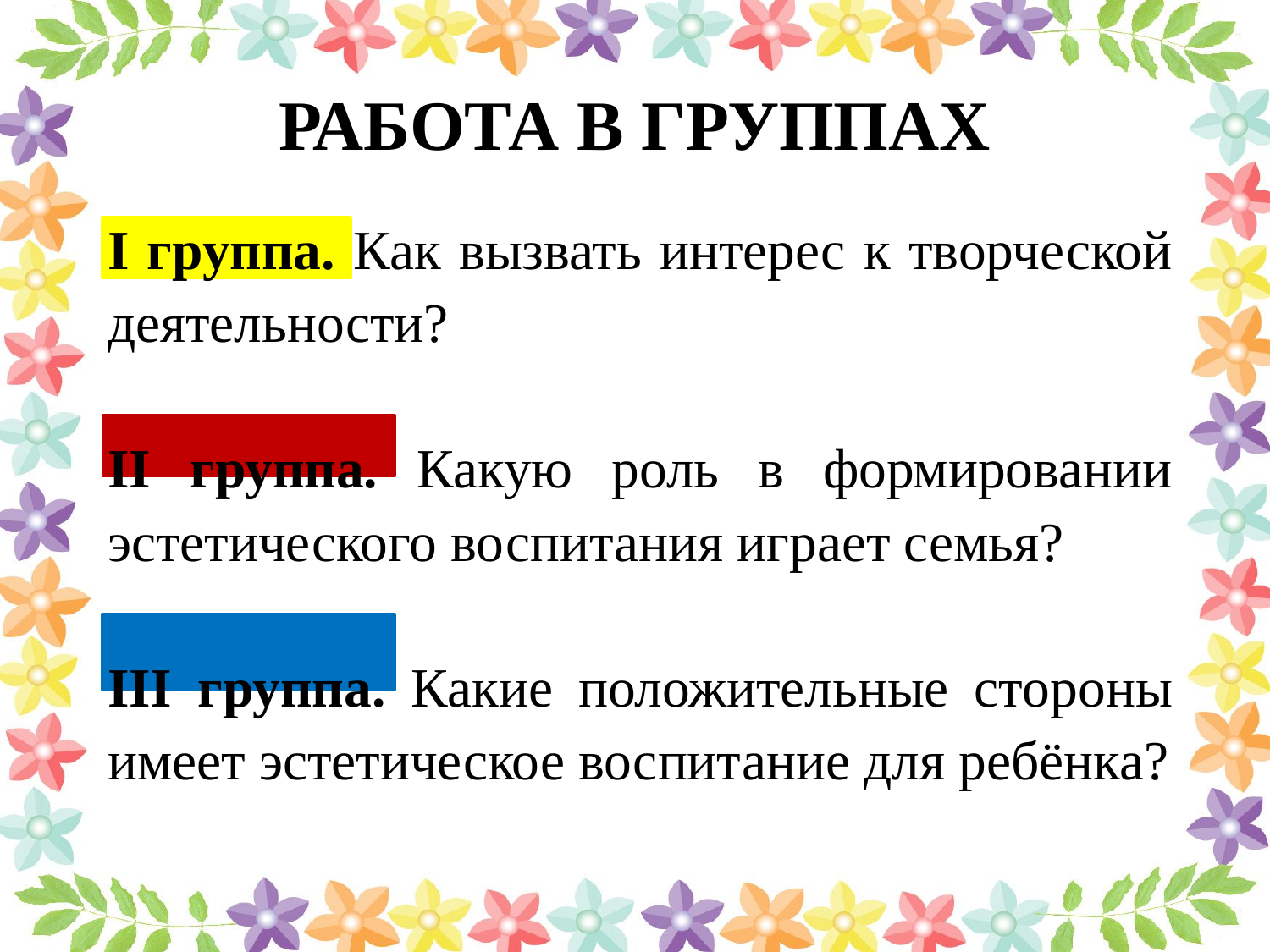

# РАБОТА В ГРУППАХ
I группа. Как вызвать интерес к творческой деятельности?

II группа. Какую роль в формировании эстетического воспитания играет семья?

III группа. Какие положительные стороны имеет эстетическое воспитание для ребёнка?